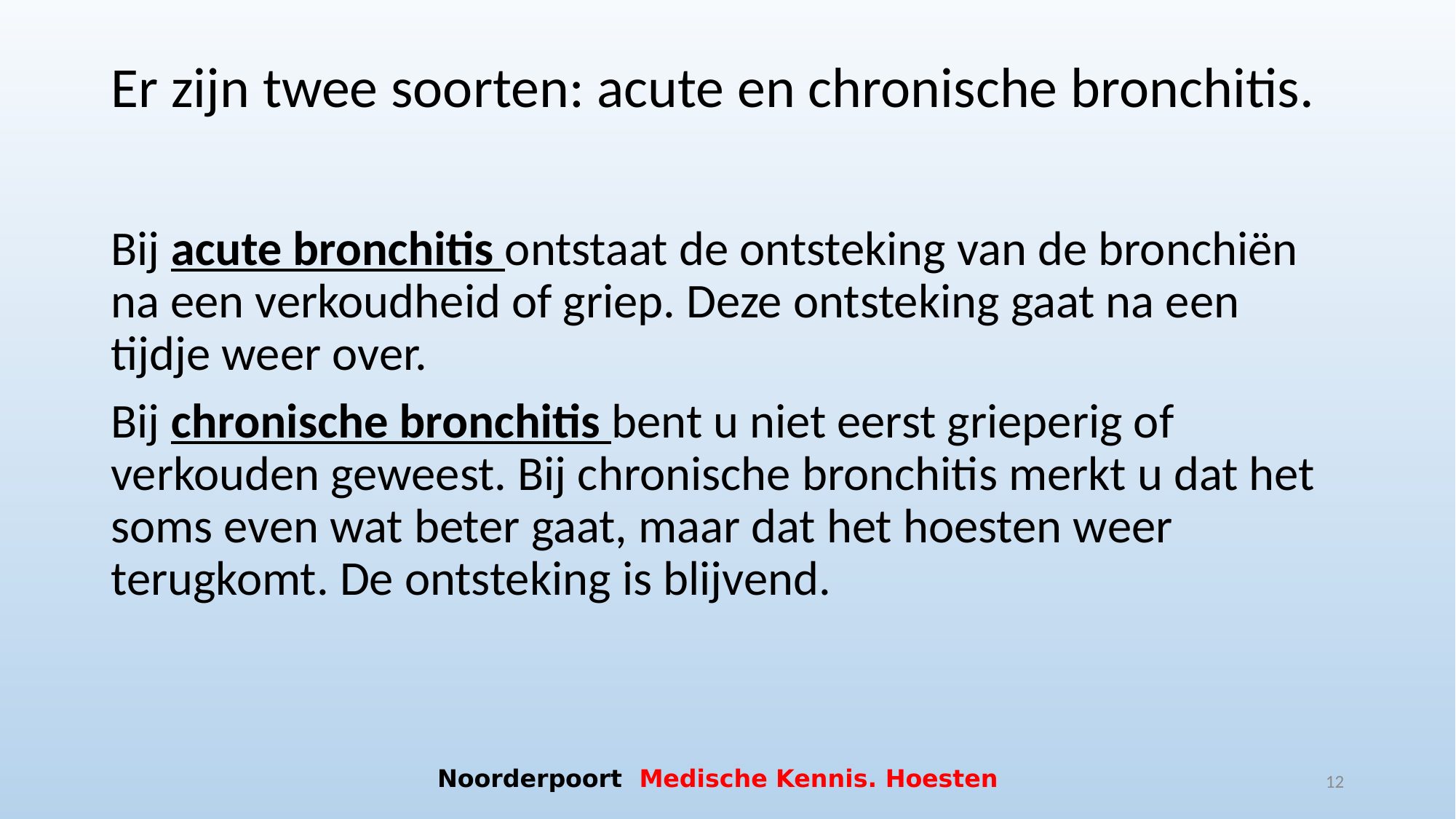

# Er zijn twee soorten: acute en chronische bronchitis.
Bij acute bronchitis ontstaat de ontsteking van de bronchiën na een verkoudheid of griep. Deze ontsteking gaat na een tijdje weer over.
Bij chronische bronchitis bent u niet eerst grieperig of verkouden geweest. Bij chronische bronchitis merkt u dat het soms even wat beter gaat, maar dat het hoesten weer terugkomt. De ontsteking is blijvend.
Noorderpoort  Medische Kennis. Hoesten
12